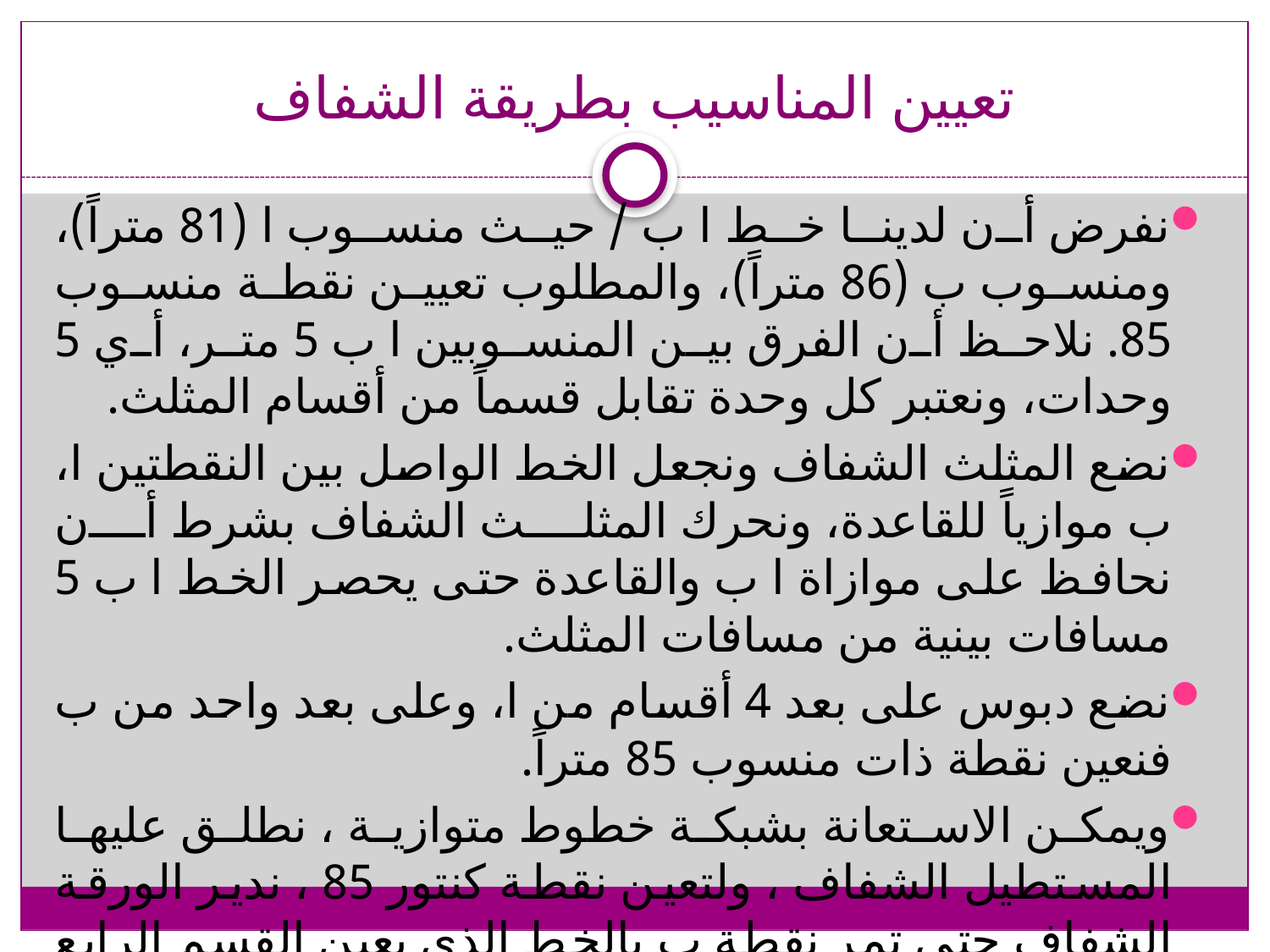

# تعيين المناسيب بطريقة الشفاف
نفرض أن لدينا خط ا ب / حيث منسوب ا (81 متراً)، ومنسوب ب (86 متراً)، والمطلوب تعيين نقطة منسوب 85. نلاحظ أن الفرق بين المنسوبين ا ب 5 متر، أي 5 وحدات، ونعتبر كل وحدة تقابل قسماً من أقسام المثلث.
نضع المثلث الشفاف ونجعل الخط الواصل بين النقطتين ا، ب موازياً للقاعدة، ونحرك المثلث الشفاف بشرط أن نحافظ على موازاة ا ب والقاعدة حتى يحصر الخط ا ب 5 مسافات بينية من مسافات المثلث.
نضع دبوس على بعد 4 أقسام من ا، وعلى بعد واحد من ب فنعين نقطة ذات منسوب 85 متراً.
ويمكن الاستعانة بشبكة خطوط متوازية ، نطلق عليها المستطيل الشفاف ، ولتعين نقطة كنتور 85 ، ندير الورقة الشفاف حتى تمر نقطة ب بالخط الذي يعين القسم الرابع فتكون نقطة كنتور 85.